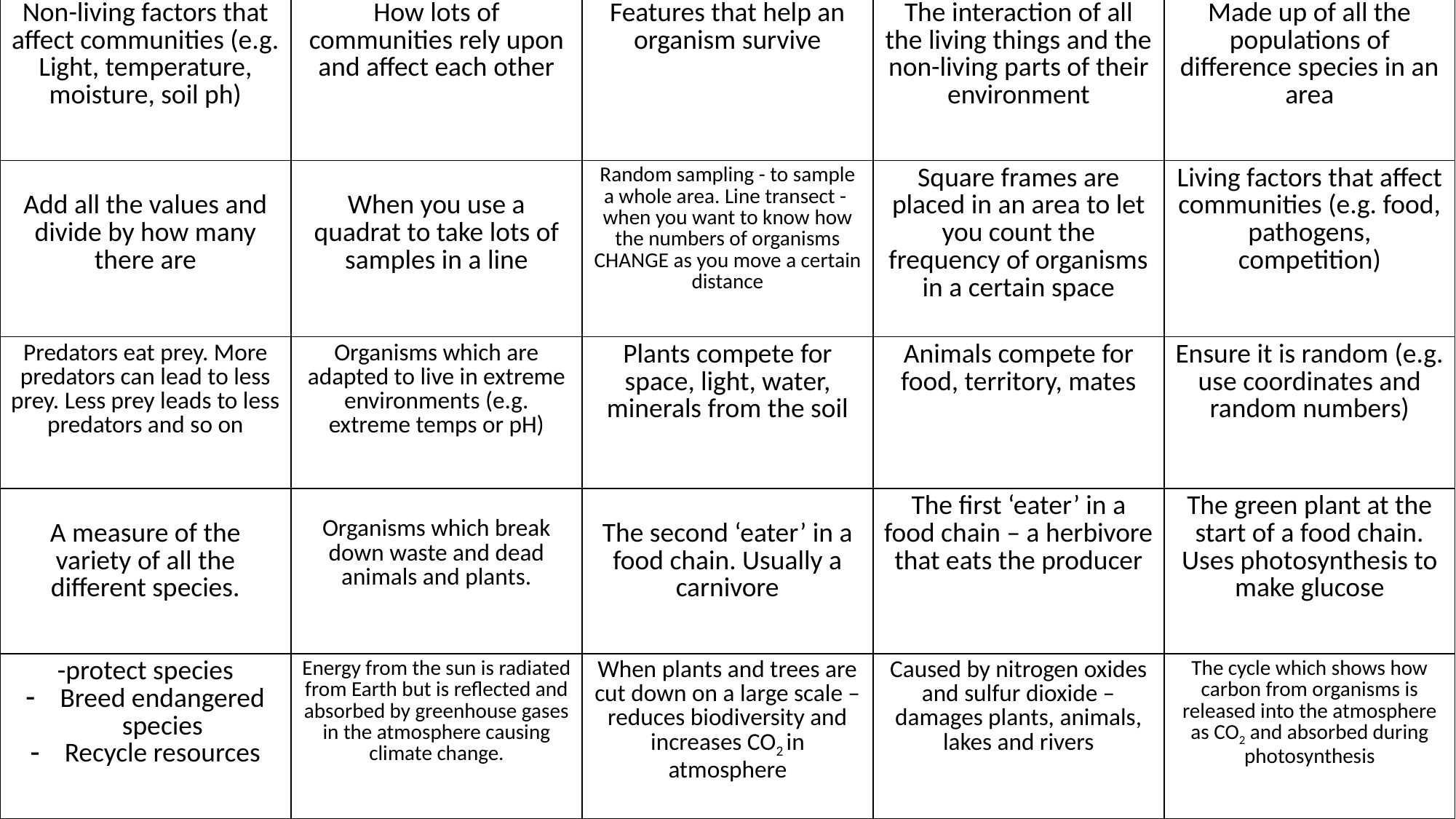

| Non-living factors that affect communities (e.g. Light, temperature, moisture, soil ph) | How lots of communities rely upon and affect each other | Features that help an organism survive | The interaction of all the living things and the non-living parts of their environment | Made up of all the populations of difference species in an area |
| --- | --- | --- | --- | --- |
| Add all the values and divide by how many there are | When you use a quadrat to take lots of samples in a line | Random sampling - to sample a whole area. Line transect - when you want to know how the numbers of organisms CHANGE as you move a certain distance | Square frames are placed in an area to let you count the frequency of organisms in a certain space | Living factors that affect communities (e.g. food, pathogens, competition) |
| Predators eat prey. More predators can lead to less prey. Less prey leads to less predators and so on | Organisms which are adapted to live in extreme environments (e.g. extreme temps or pH) | Plants compete for space, light, water, minerals from the soil | Animals compete for food, territory, mates | Ensure it is random (e.g. use coordinates and random numbers) |
| A measure of the variety of all the different species. | Organisms which break down waste and dead animals and plants. | The second ‘eater’ in a food chain. Usually a carnivore | The first ‘eater’ in a food chain – a herbivore that eats the producer | The green plant at the start of a food chain. Uses photosynthesis to make glucose |
| -protect species Breed endangered species Recycle resources | Energy from the sun is radiated from Earth but is reflected and absorbed by greenhouse gases in the atmosphere causing climate change. | When plants and trees are cut down on a large scale – reduces biodiversity and increases CO2 in atmosphere | Caused by nitrogen oxides and sulfur dioxide – damages plants, animals, lakes and rivers | The cycle which shows how carbon from organisms is released into the atmosphere as CO2 and absorbed during photosynthesis |